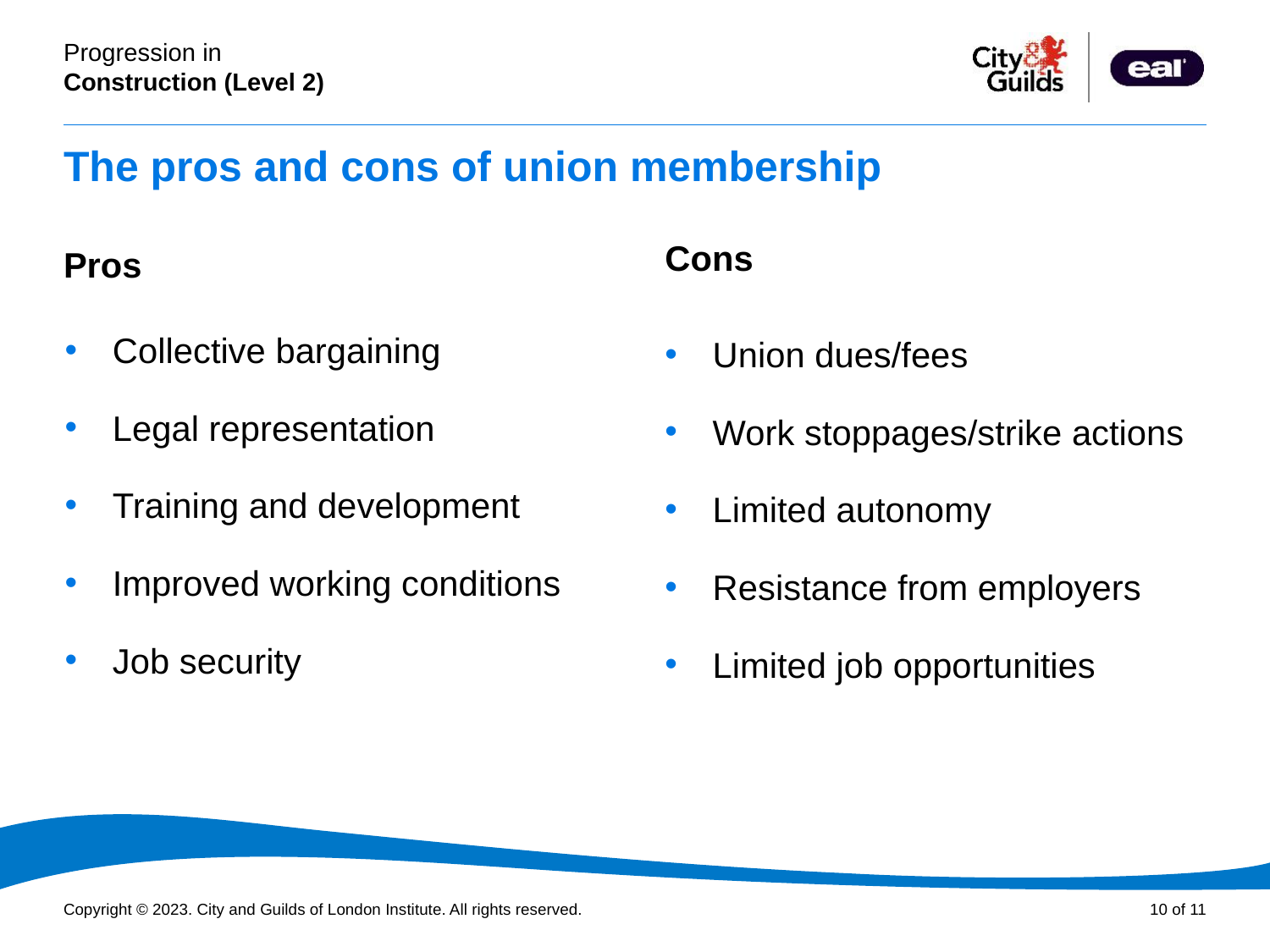

The pros and cons of union membership
# Pros
Cons
Collective bargaining
Legal representation
Training and development
Improved working conditions
Job security

Union dues/fees
Work stoppages/strike actions
Limited autonomy
Resistance from employers
Limited job opportunities